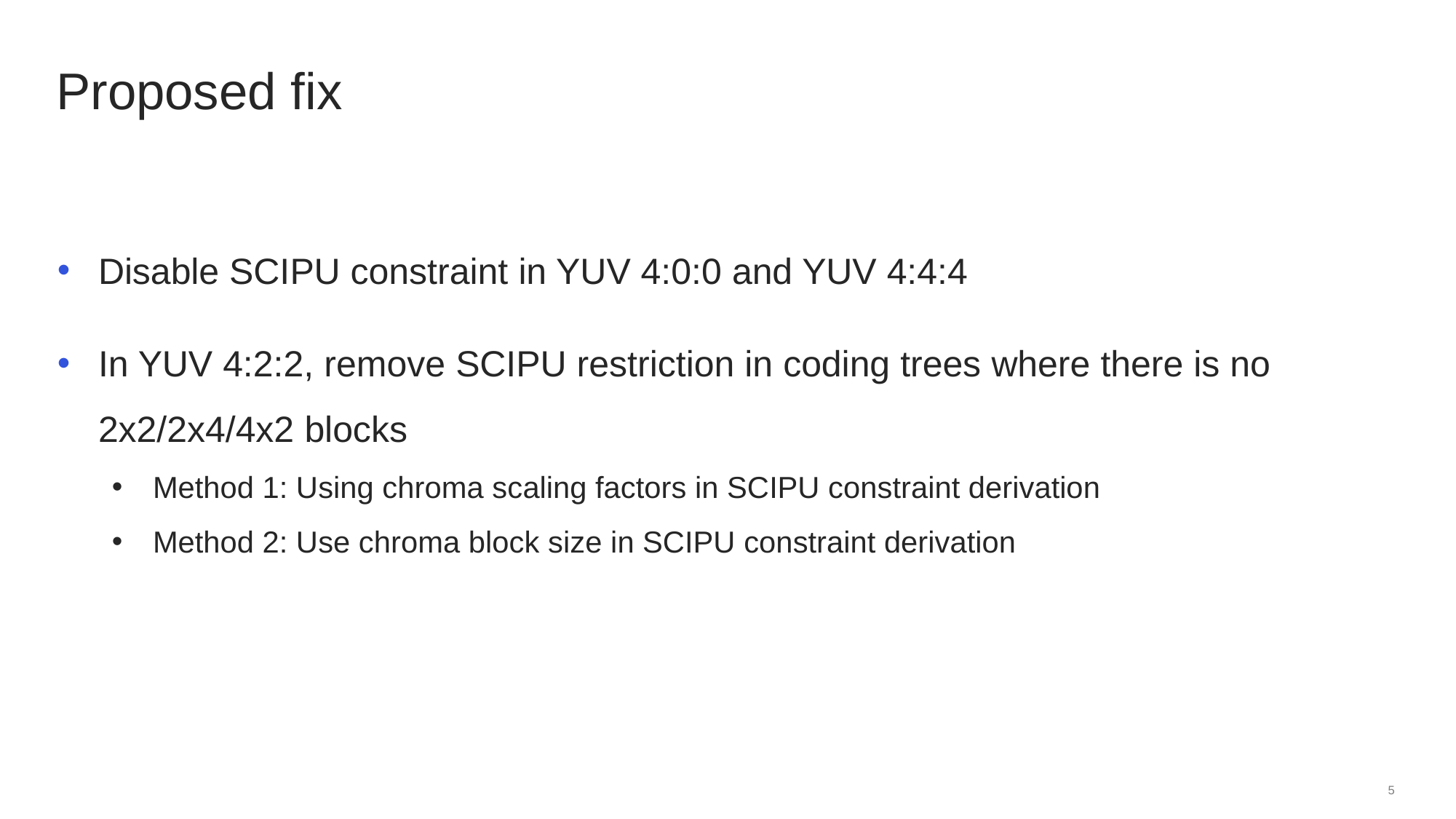

# Proposed fix
Disable SCIPU constraint in YUV 4:0:0 and YUV 4:4:4
In YUV 4:2:2, remove SCIPU restriction in coding trees where there is no 2x2/2x4/4x2 blocks
Method 1: Using chroma scaling factors in SCIPU constraint derivation
Method 2: Use chroma block size in SCIPU constraint derivation